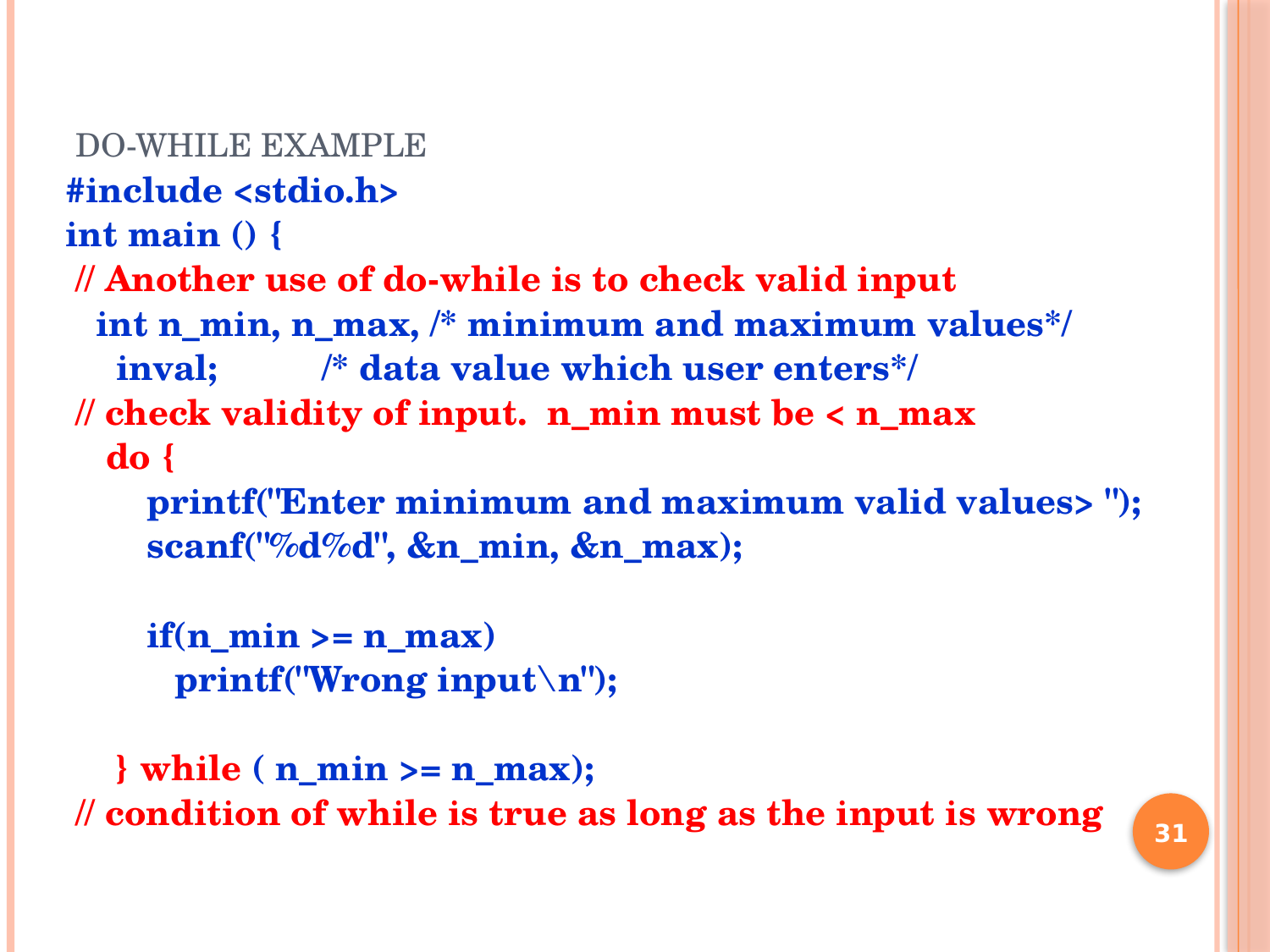

# Do-While Example
#include <stdio.h>
int main () {
 // Another use of do-while is to check valid input
   int n_min, n_max, /* minimum and maximum values*/
     inval; 	         /* data value which user enters*/
 // check validity of input.  n_min must be < n_max
    do {
        printf("Enter minimum and maximum valid values> ");
        scanf("%d%d", &n_min, &n_max);

        if(n_min >= n_max)
 	       printf("Wrong input\n");

     } while ( n_min >= n_max);
 // condition of while is true as long as the input is wrong
31